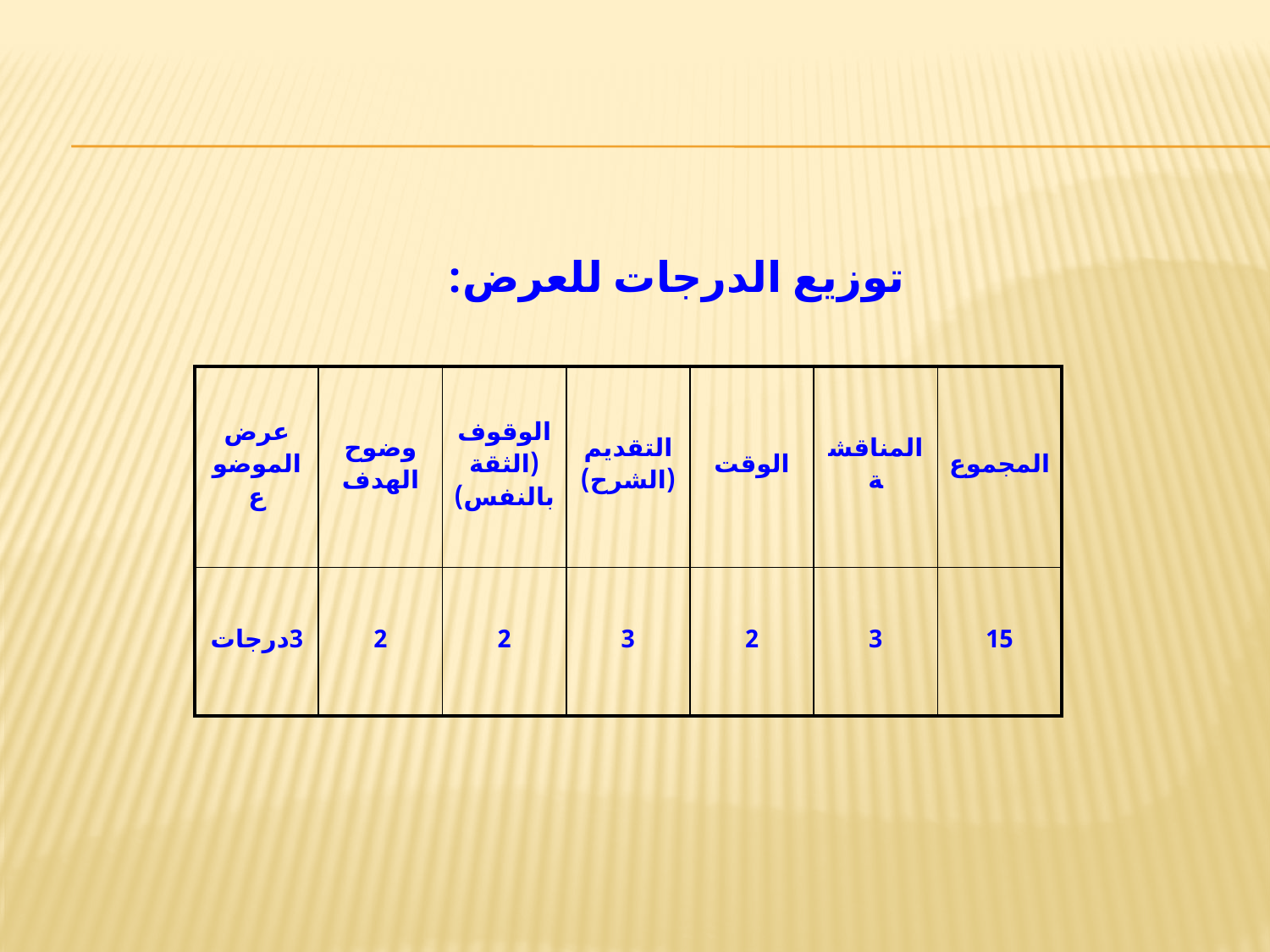

# توزيع الدرجات للعرض:
| عرض الموضوع | وضوح الهدف | الوقوف (الثقة بالنفس) | التقديم (الشرح) | الوقت | المناقشة | المجموع |
| --- | --- | --- | --- | --- | --- | --- |
| 3درجات | 2 | 2 | 3 | 2 | 3 | 15 |